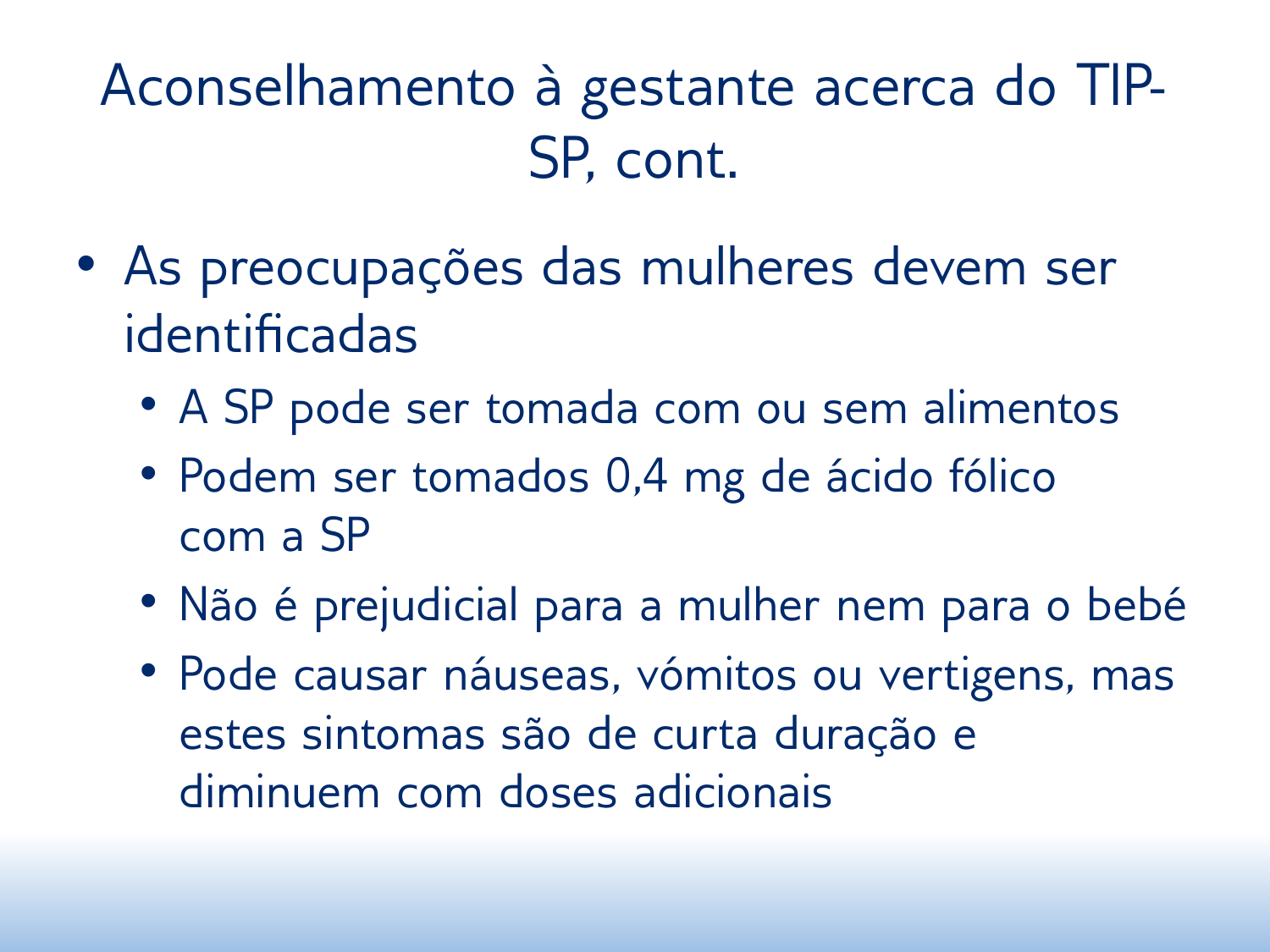

# Aconselhamento à gestante acerca do TIP-SP, cont.
As preocupações das mulheres devem ser identificadas
A SP pode ser tomada com ou sem alimentos
Podem ser tomados 0,4 mg de ácido fólico
com a SP
Não é prejudicial para a mulher nem para o bebé
Pode causar náuseas, vómitos ou vertigens, mas estes sintomas são de curta duração e diminuem com doses adicionais